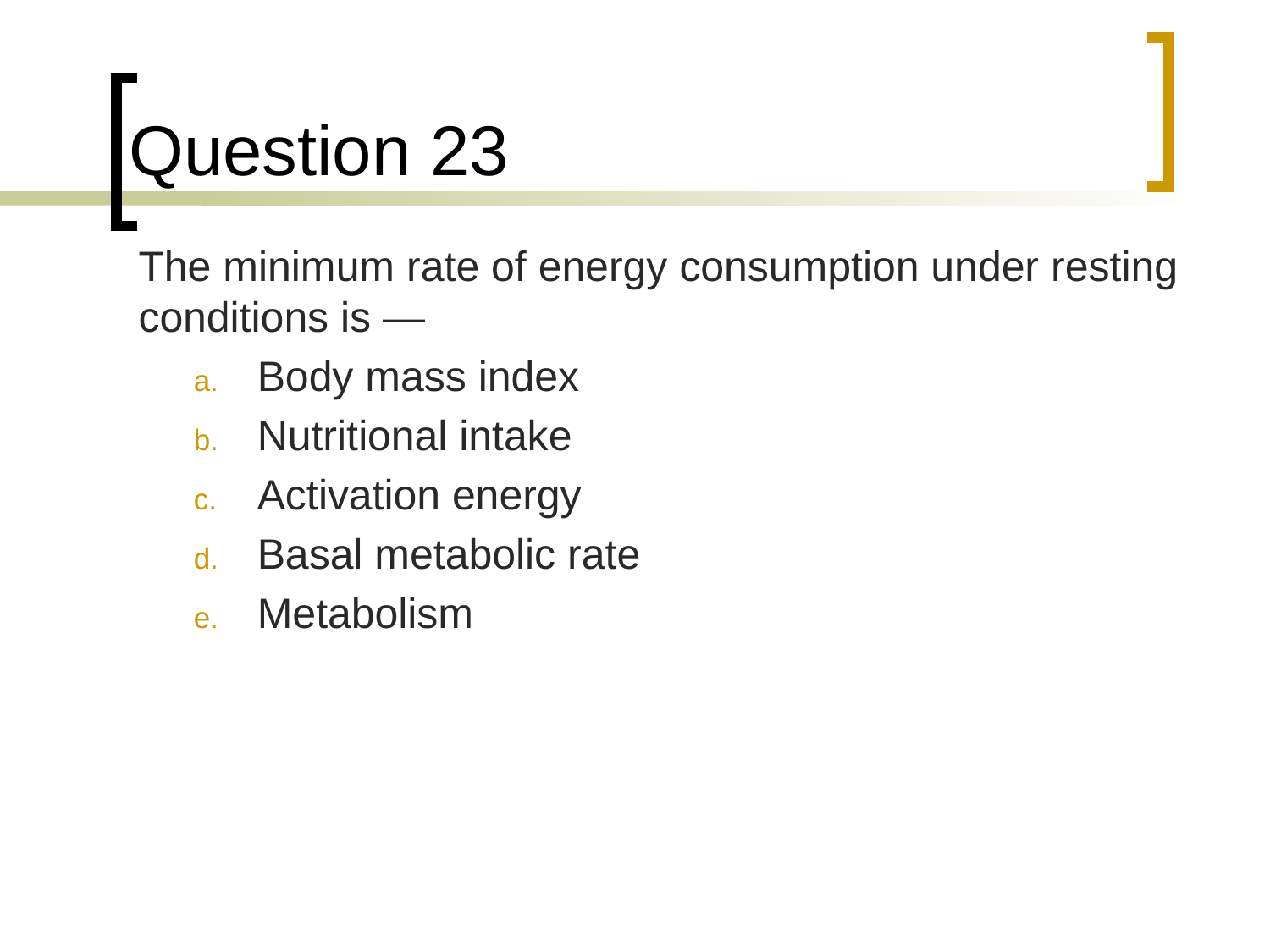

# Question 23
	The minimum rate of energy consumption under resting conditions is —
Body mass index
Nutritional intake
Activation energy
Basal metabolic rate
Metabolism